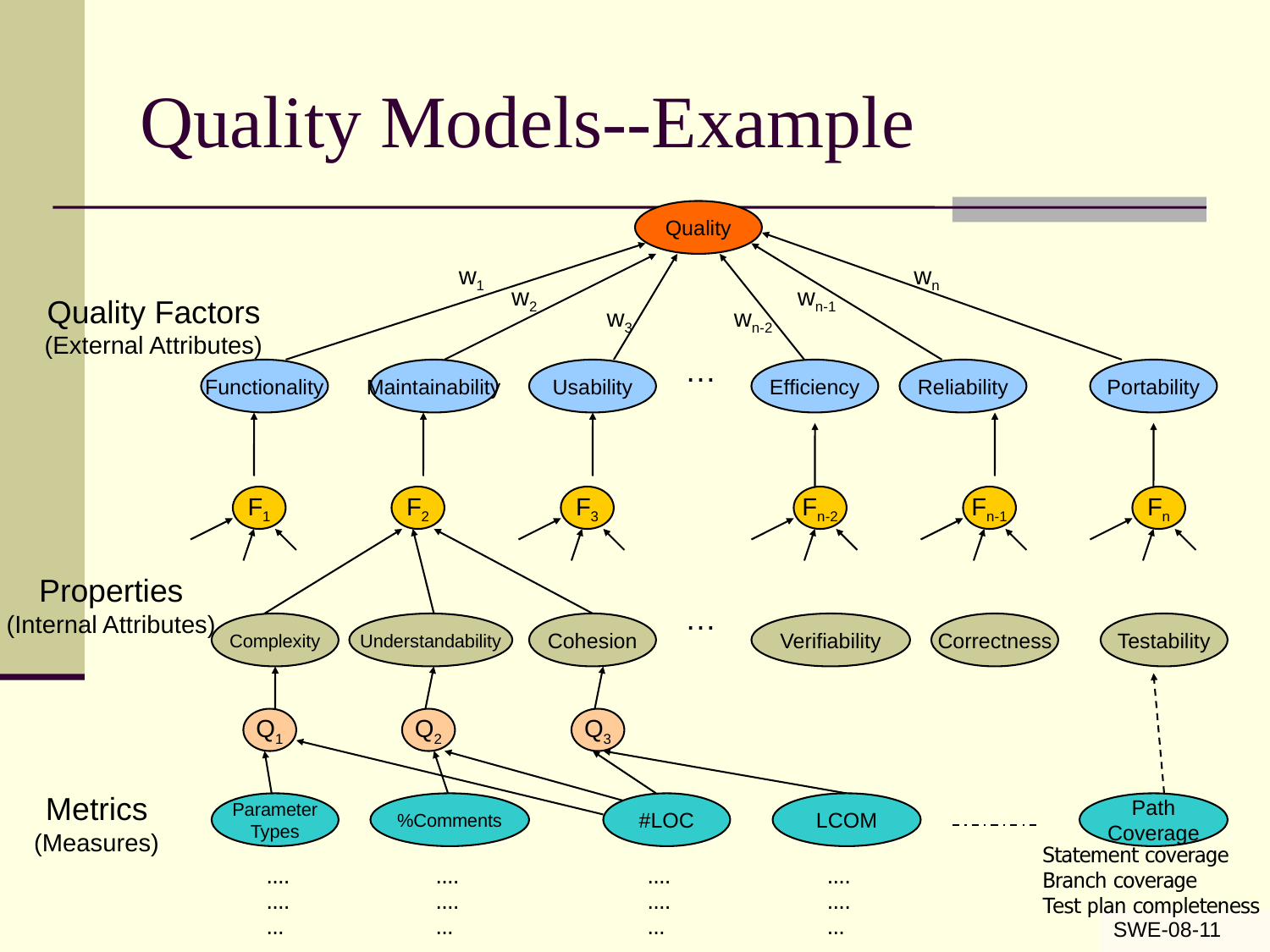

# Quality Models--Example
Quality

w1

wn
w2
wn-1
Quality Factors
(External Attributes)
w3
wn-2
…
Functionality
Maintainability
Usability
Efficiency
Reliability
Portability

F1
F2
F3
Fn-2
Fn-1
Fn

Properties
(Internal Attributes)
…
Complexity
Understandability
Cohesion
Verifiability
Correctness
Testability

Q1
Q2
Q3

Metrics
(Measures)
Parameter
Types
%Comments
#LOC
LCOM
Path
Coverage
Statement coverage
Branch coverage
Test plan completeness
….
….
…
….
….
…
….
….
…
….
….
…